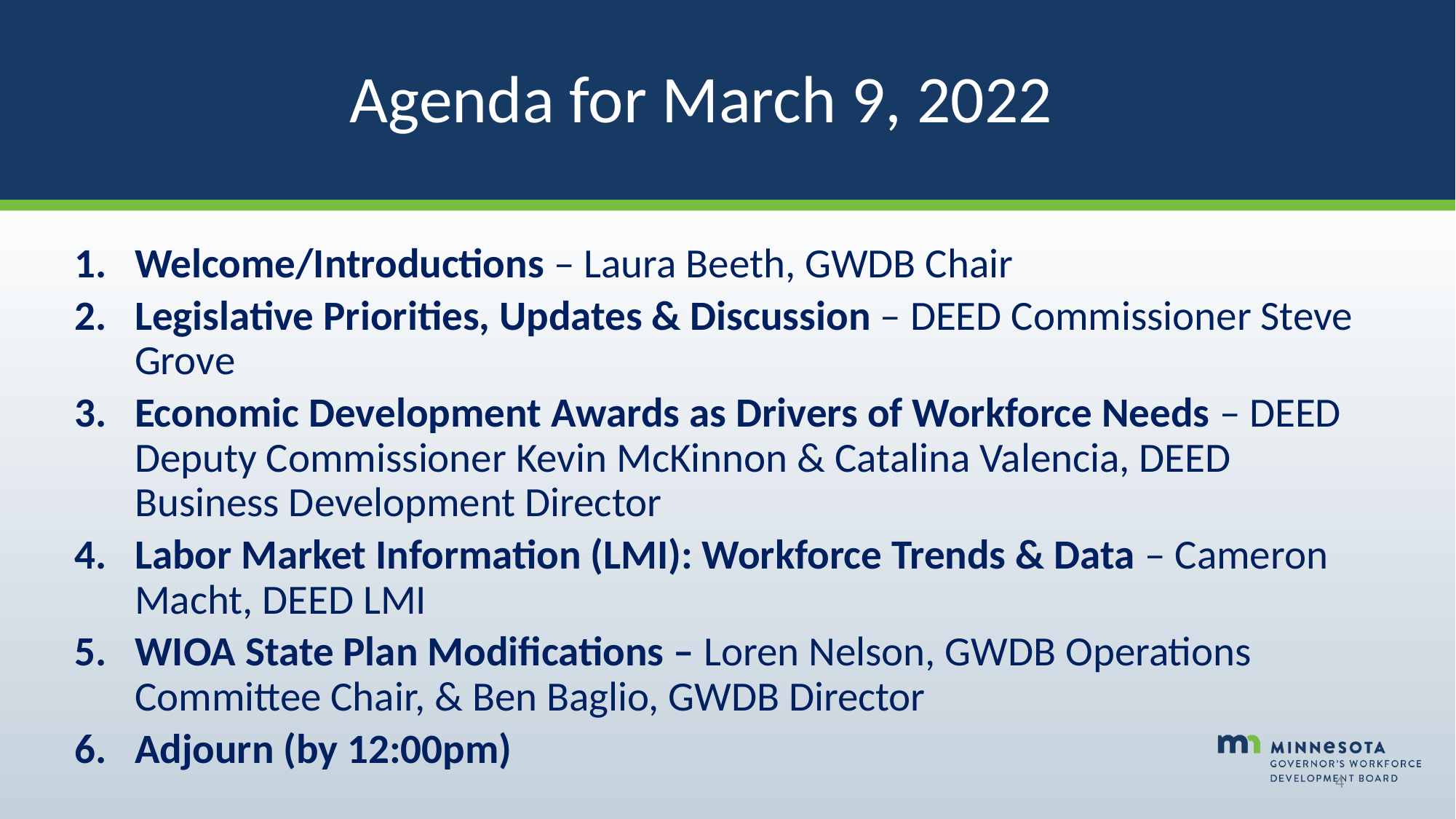

# Agenda for March 9, 2022
Welcome/Introductions – Laura Beeth, GWDB Chair
Legislative Priorities, Updates & Discussion – DEED Commissioner Steve Grove
Economic Development Awards as Drivers of Workforce Needs – DEED Deputy Commissioner Kevin McKinnon & Catalina Valencia, DEED Business Development Director
Labor Market Information (LMI): Workforce Trends & Data – Cameron Macht, DEED LMI
WIOA State Plan Modifications – Loren Nelson, GWDB Operations Committee Chair, & Ben Baglio, GWDB Director
Adjourn (by 12:00pm)

4